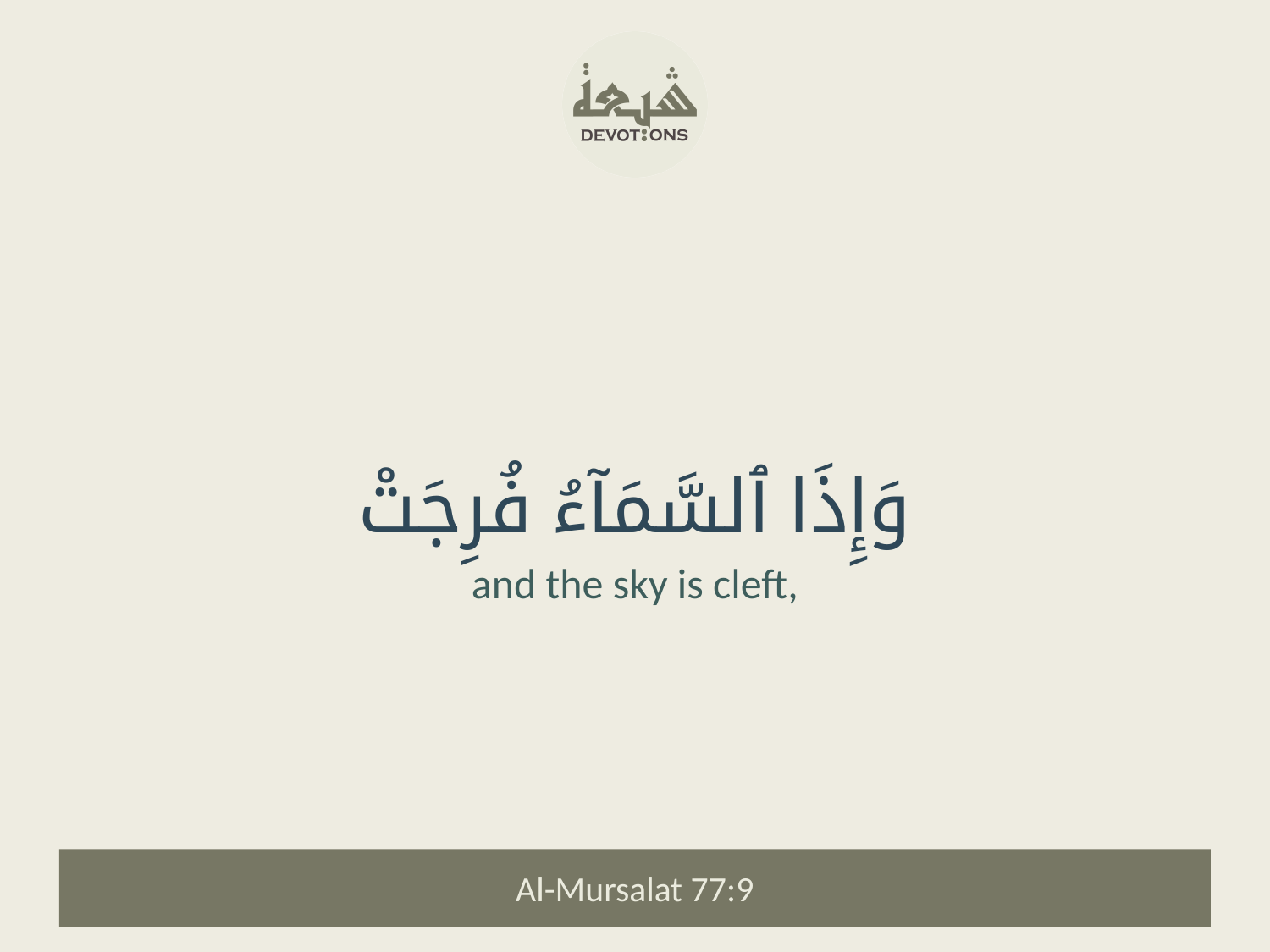

وَإِذَا ٱلسَّمَآءُ فُرِجَتْ
and the sky is cleft,
Al-Mursalat 77:9